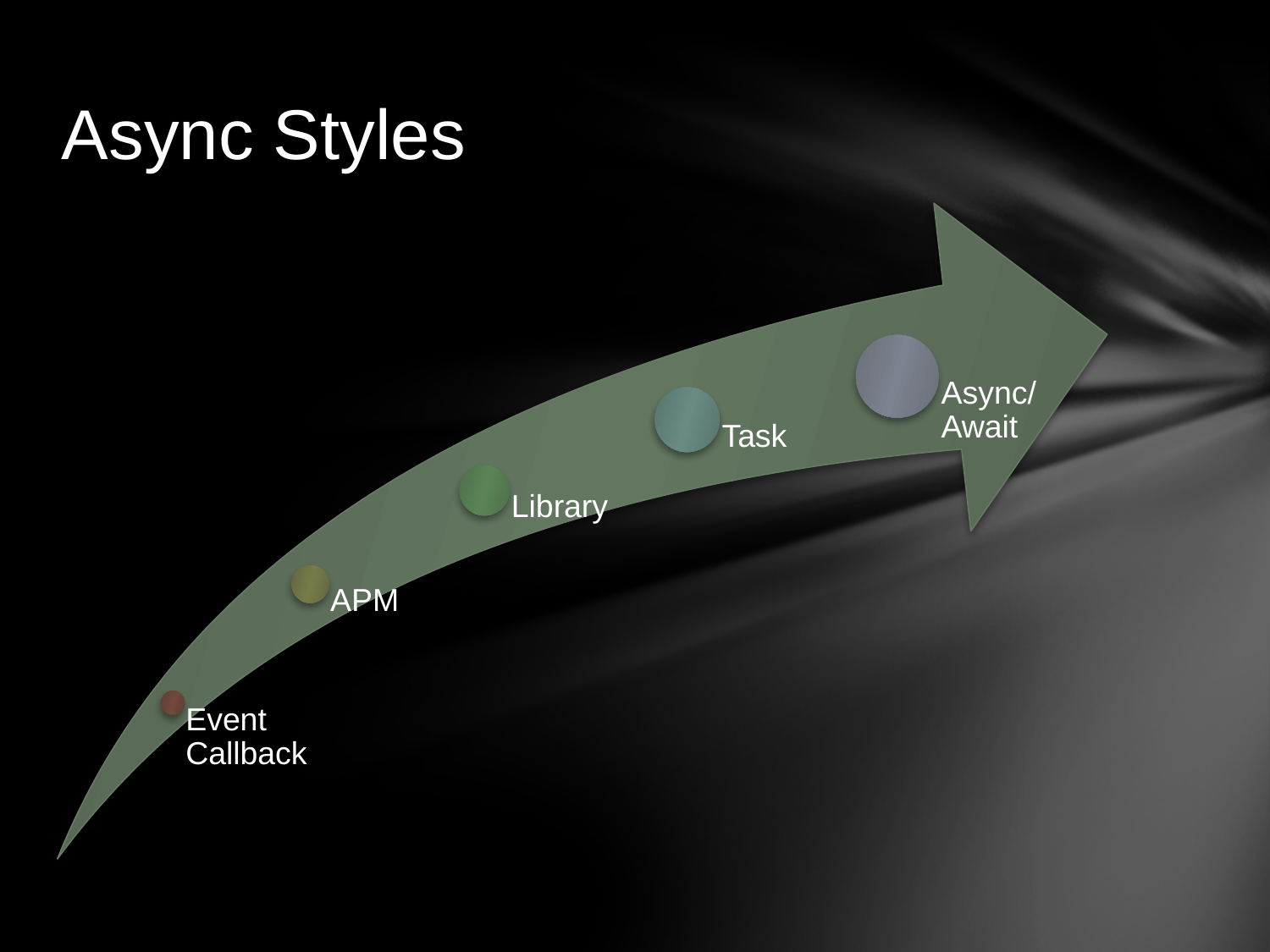

# Async Styles
Event Callback
APM
Library
Task
Async/Await